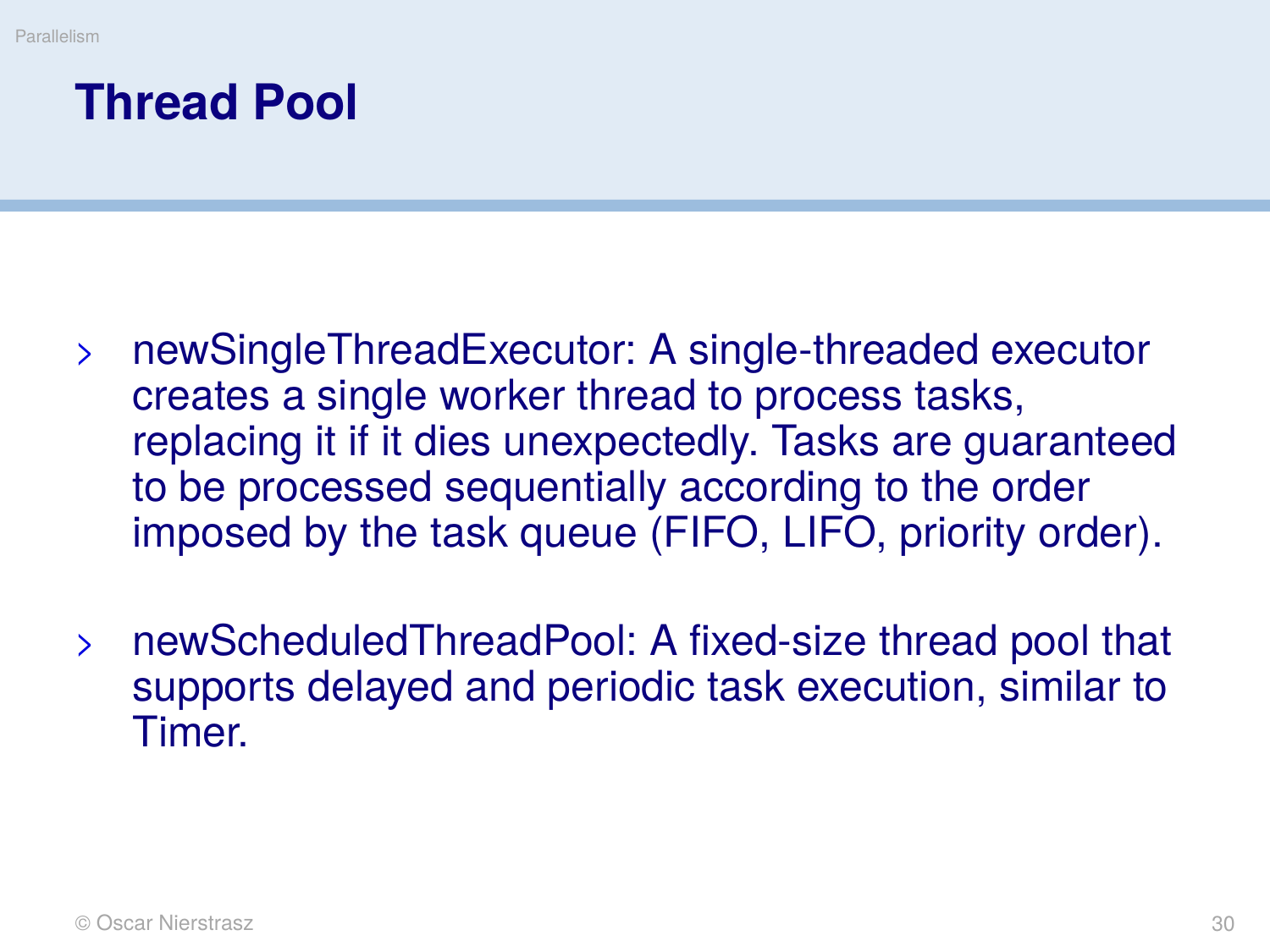

Parallelism
# Thread Pool
newSingleThreadExecutor: ﻿A single-threaded executor creates a single worker thread to process tasks, replacing it if it dies unexpectedly. Tasks are guaranteed to be processed sequentially according to the order imposed by the task queue (FIFO, LIFO, priority order).

newScheduledThreadPool: ﻿A fixed-size thread pool that supports delayed and periodic task execution, similar to Timer.
© Oscar Nierstrasz
30